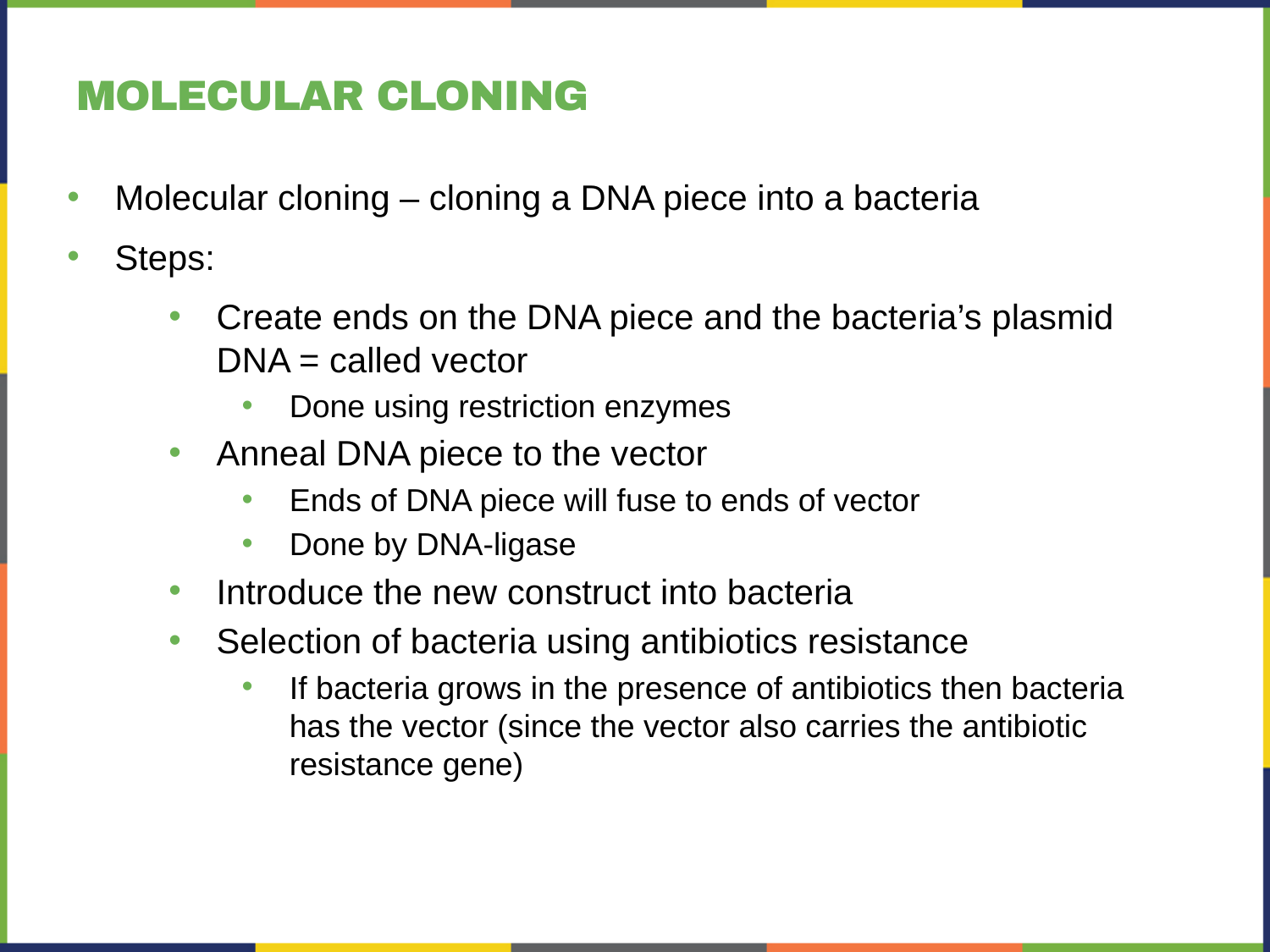

# Molecular cloning
Molecular cloning – cloning a DNA piece into a bacteria
Steps:
Create ends on the DNA piece and the bacteria’s plasmid DNA = called vector
Done using restriction enzymes
Anneal DNA piece to the vector
Ends of DNA piece will fuse to ends of vector
Done by DNA-ligase
Introduce the new construct into bacteria
Selection of bacteria using antibiotics resistance
If bacteria grows in the presence of antibiotics then bacteria has the vector (since the vector also carries the antibiotic resistance gene)